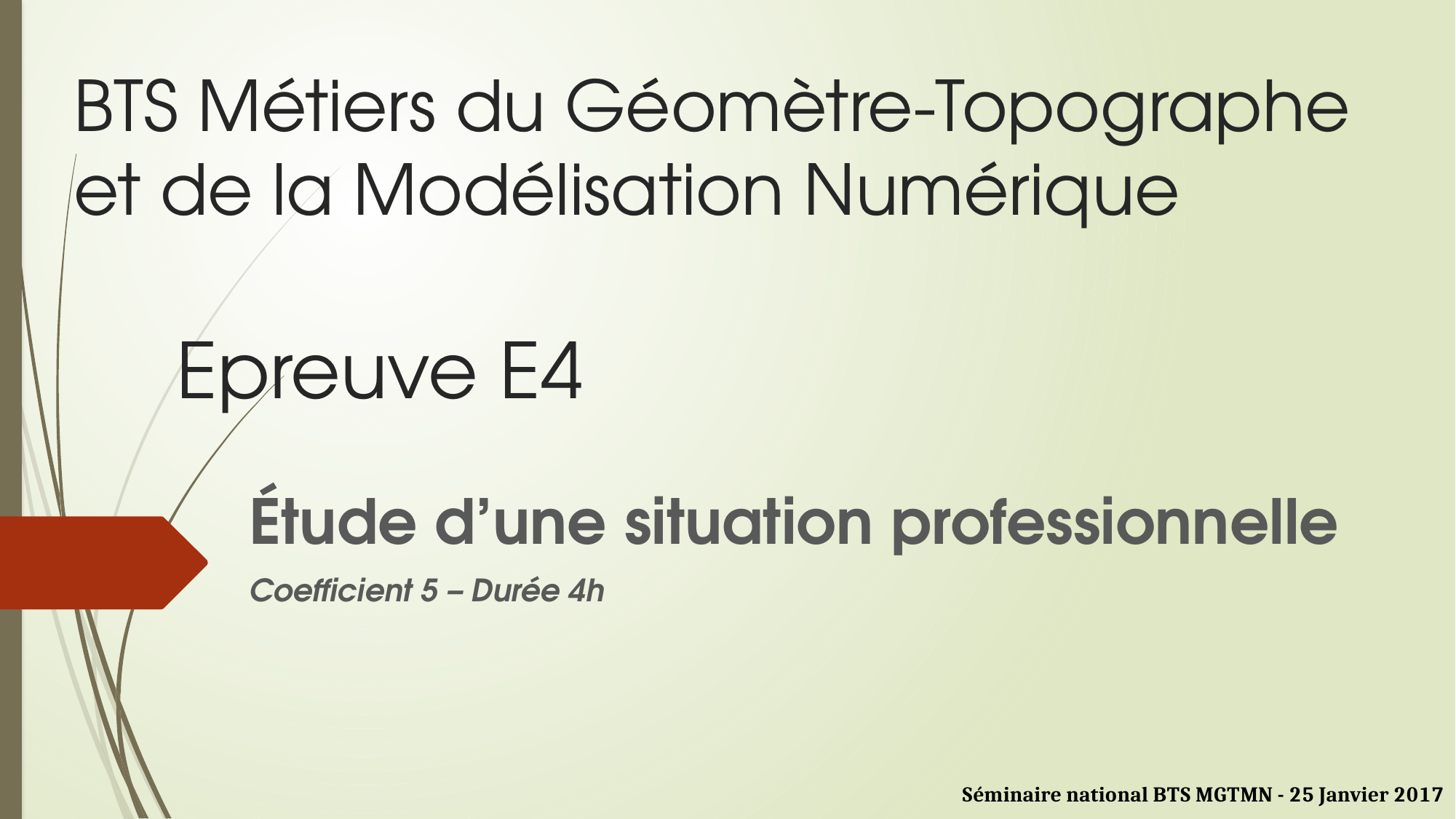

# BTS Métiers du Géomètre-Topographe et de la Modélisation Numérique Epreuve E4
Étude d’une situation professionnelle
Coefficient 5 – Durée 4h
Séminaire national BTS MGTMN - 25 Janvier 2017